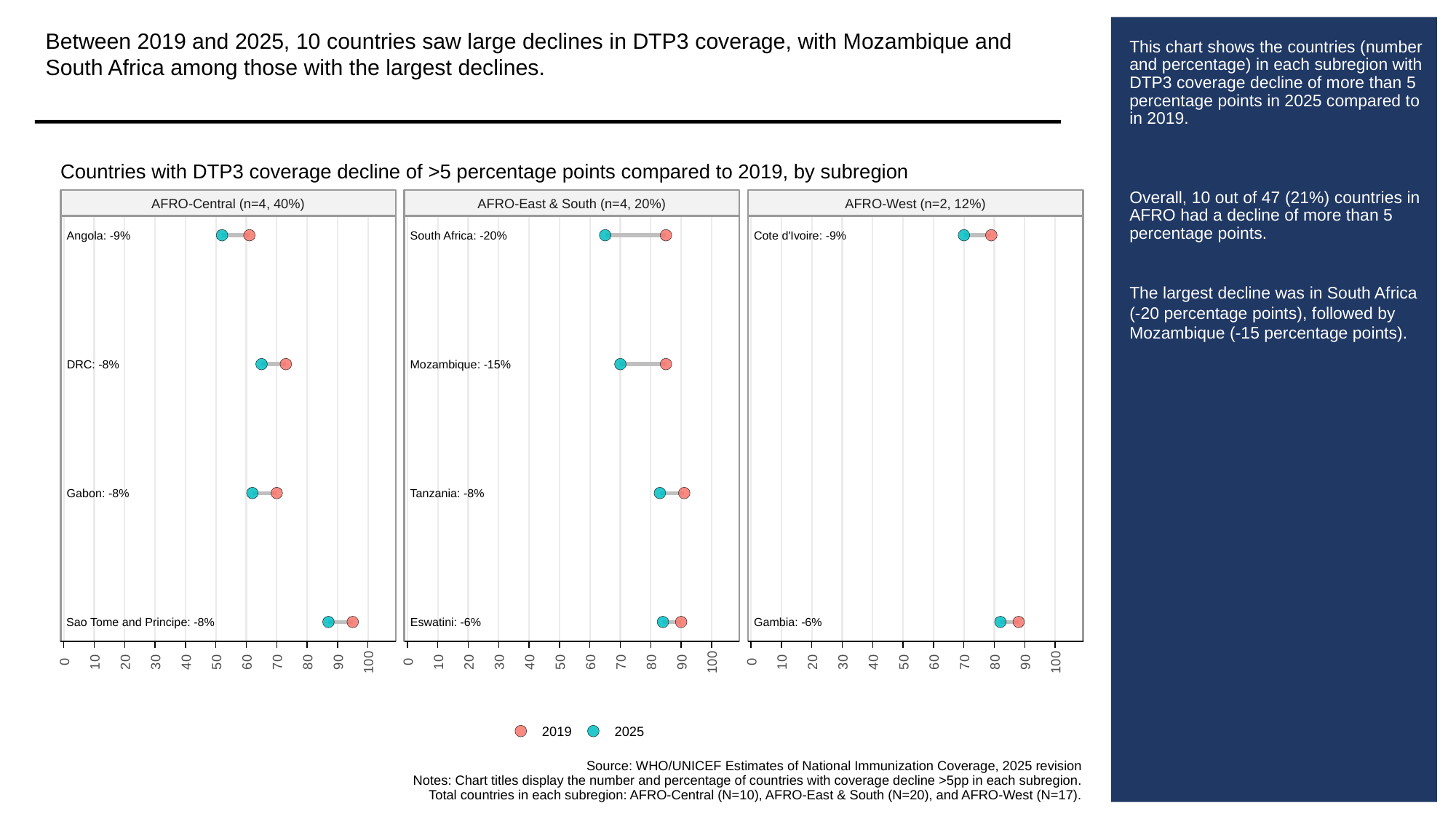

Between 2019 and 2025, 10 countries saw large declines in DTP3 coverage, with Mozambique and South Africa among those with the largest declines.
# This chart shows the countries (number and percentage) in each subregion with DTP3 coverage decline of more than 5 percentage points in 2025 compared to in 2019.

Overall, 10 out of 47 (21%) countries in AFRO had a decline of more than 5 percentage points.

The largest decline was in South Africa (-20 percentage points), followed by Mozambique (-15 percentage points).

Countries with DTP3 coverage decline of >5 percentage points compared to 2019, by subregion

AFRO-Central (n=4, 40%)
AFRO-East & South (n=4, 20%)
AFRO-West (n=2, 12%)

Angola: -9%
South Africa: -20%
Cote d'Ivoire: -9%

DRC: -8%
Mozambique: -15%

Gabon: -8%
Tanzania: -8%

Sao Tome and Principe: -8%
Eswatini: -6%
Gambia: -6%

0
10
20
30
40
50
60
70
80
90
100
0
10
20
30
40
50
60
70
80
90
100
0
10
20
30
40
50
60
70
80
90
100

2019
2025
Source: WHO/UNICEF Estimates of National Immunization Coverage, 2025 revision
Notes: Chart titles display the number and percentage of countries with coverage decline >5pp in each subregion.
Total countries in each subregion: AFRO-Central (N=10), AFRO-East & South (N=20), and AFRO-West (N=17).